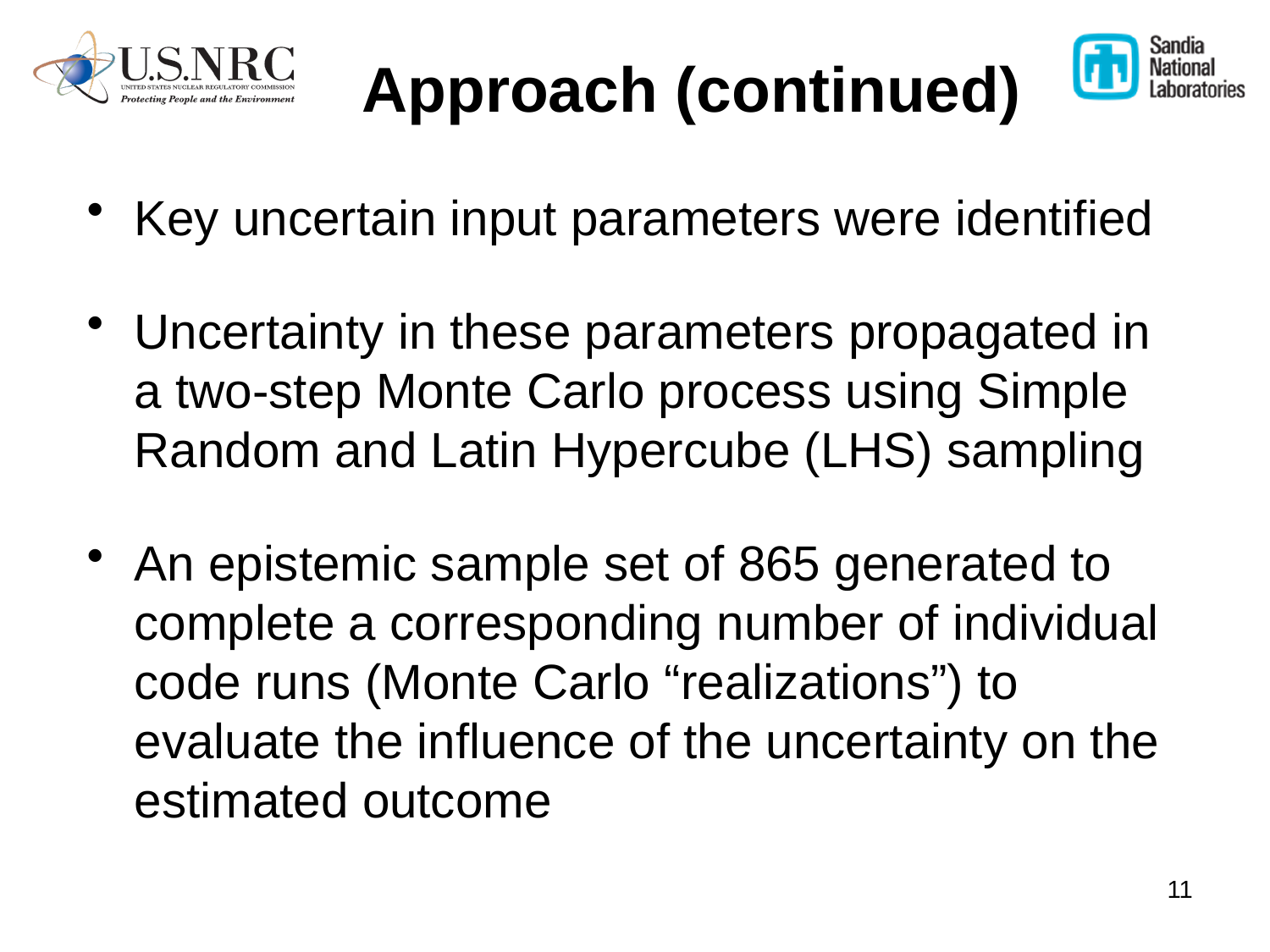

# Approach (continued)
Key uncertain input parameters were identified

Uncertainty in these parameters propagated in a two-step Monte Carlo process using Simple Random and Latin Hypercube (LHS) sampling

An epistemic sample set of 865 generated to complete a corresponding number of individual code runs (Monte Carlo “realizations”) to evaluate the influence of the uncertainty on the estimated outcome
11